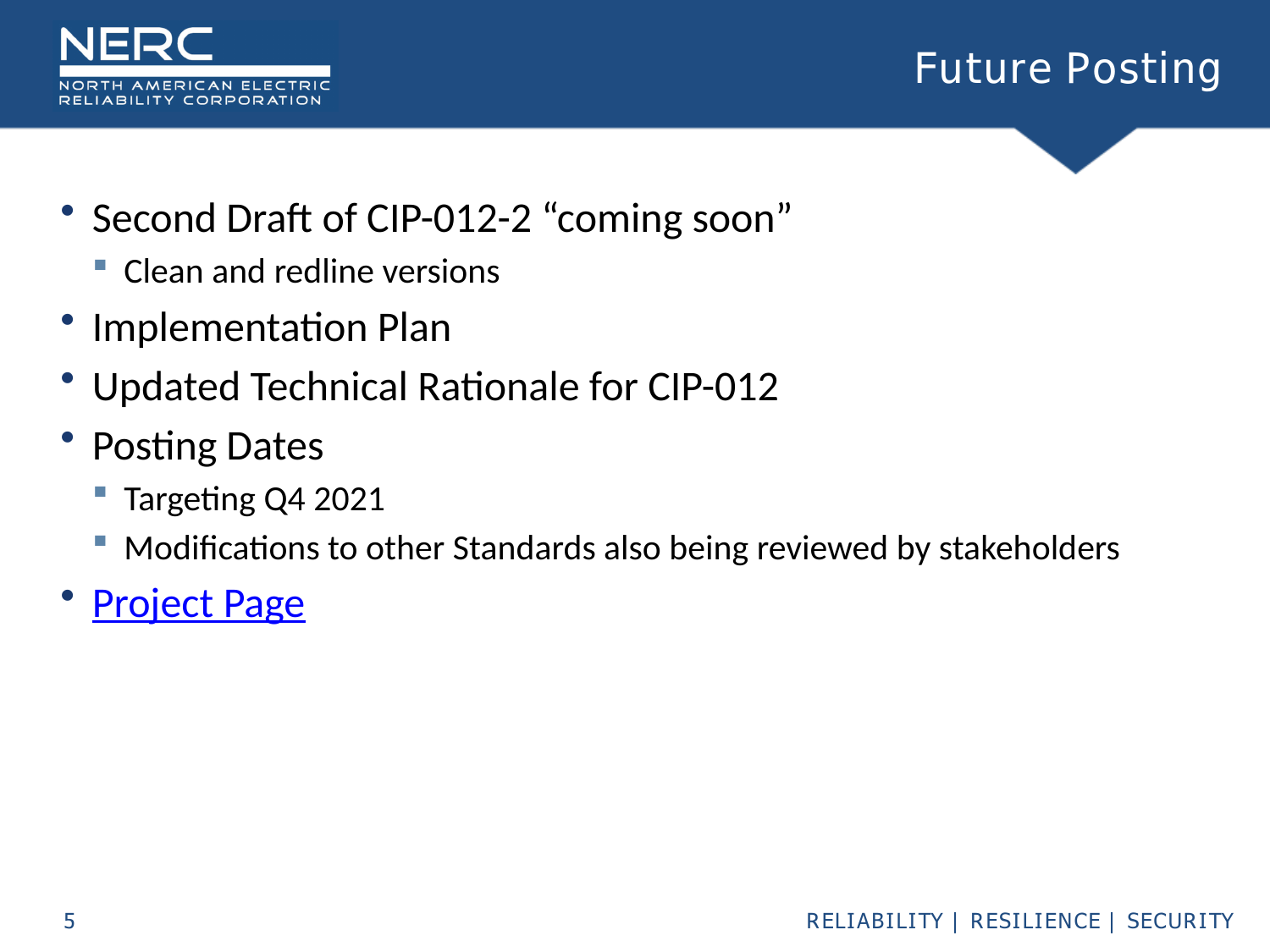

# Future Posting
Second Draft of CIP-012-2 “coming soon”
Clean and redline versions
Implementation Plan
Updated Technical Rationale for CIP-012
Posting Dates
Targeting Q4 2021
Modifications to other Standards also being reviewed by stakeholders
Project Page